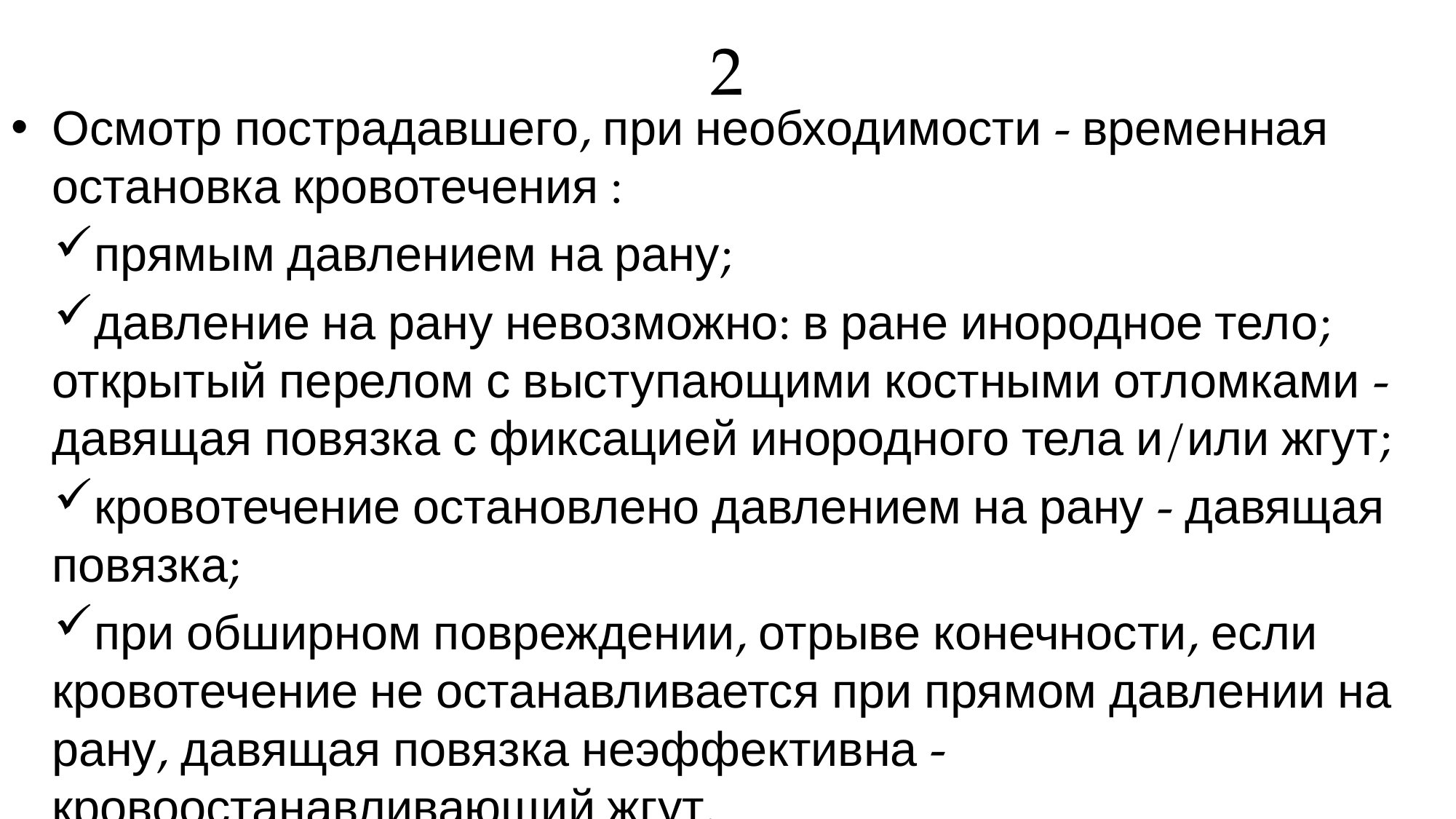

# 2
Осмотр пострадавшего, при необходимости - временная остановка кровотечения :
прямым давлением на рану;
давление на рану невозможно: в ране инородное тело; открытый перелом с выступающими костными отломками - давящая повязка с фиксацией инородного тела и/или жгут;
кровотечение остановлено давлением на рану - давящая повязка;
при обширном повреждении, отрыве конечности, если кровотечение не останавливается при прямом давлении на рану, давящая повязка неэффективна - кровоостанавливающий жгут.